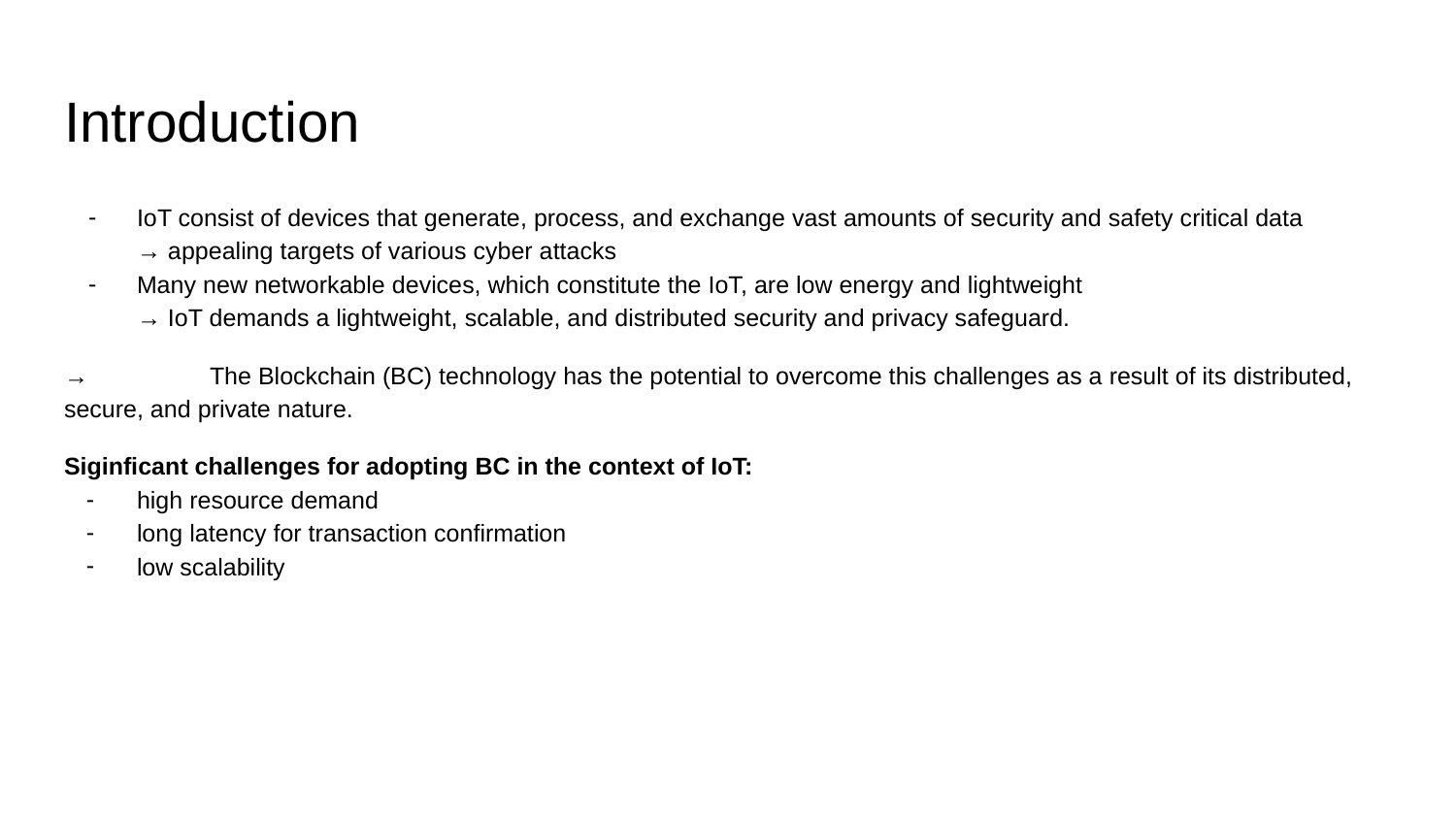

# Introduction
IoT consist of devices that generate, process, and exchange vast amounts of security and safety critical data
→ appealing targets of various cyber attacks
Many new networkable devices, which constitute the IoT, are low energy and lightweight
→ IoT demands a lightweight, scalable, and distributed security and privacy safeguard.
→ 	The Blockchain (BC) technology has the potential to overcome this challenges as a result of its distributed, 	secure, and private nature.
Siginficant challenges for adopting BC in the context of IoT:
high resource demand
long latency for transaction confirmation
low scalability